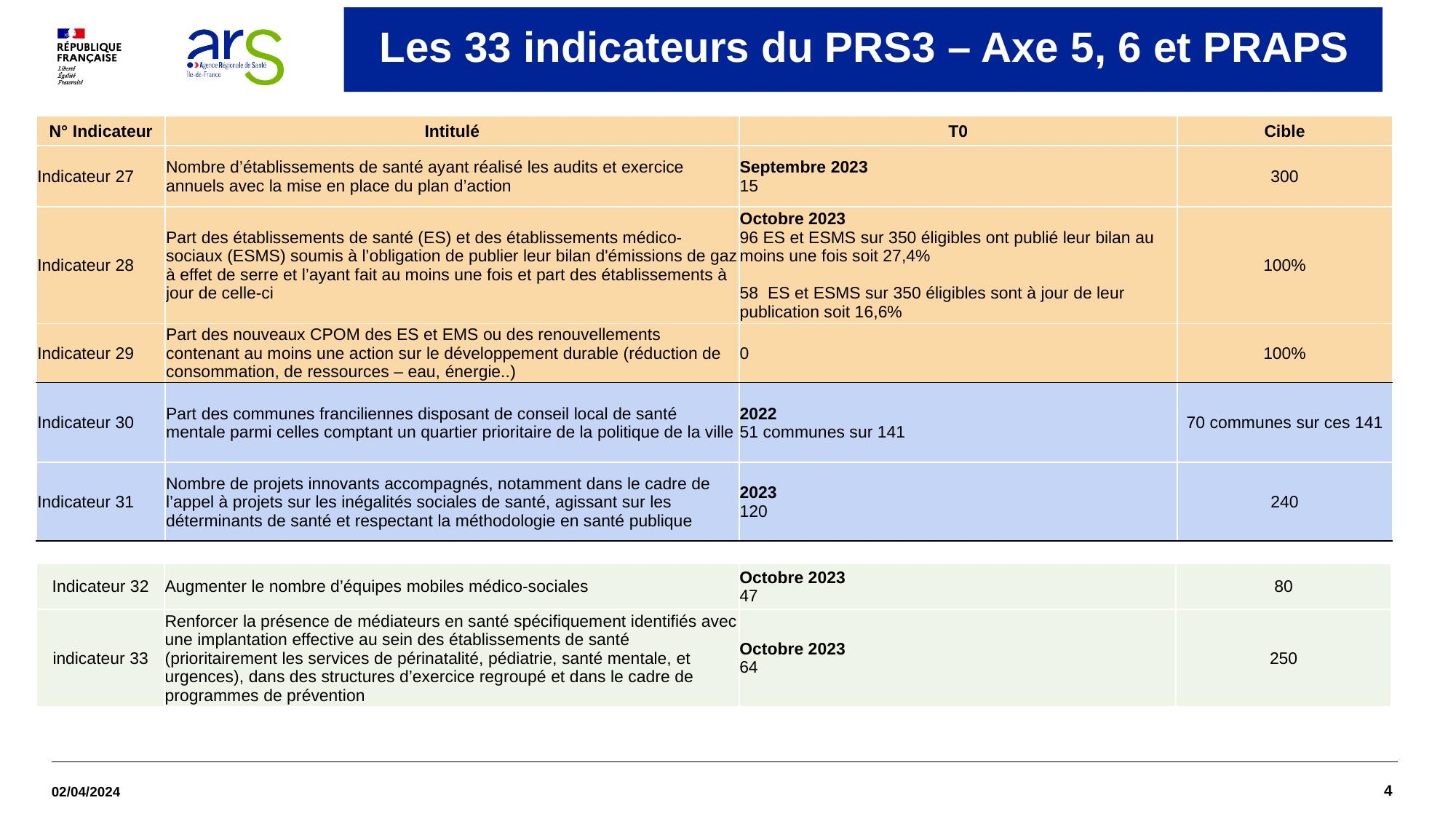

Les 33 indicateurs du PRS3 – Axe 5, 6 et PRAPS
| N° Indicateur | Intitulé | T0 | Cible |
| --- | --- | --- | --- |
| Indicateur 27 | Nombre d’établissements de santé ayant réalisé les audits et exercice annuels avec la mise en place du plan d’action | Septembre 2023 15 | 300 |
| Indicateur 28 | Part des établissements de santé (ES) et des établissements médico-sociaux (ESMS) soumis à l’obligation de publier leur bilan d'émissions de gaz à effet de serre et l’ayant fait au moins une fois et part des établissements à jour de celle-ci | Octobre 2023 96 ES et ESMS sur 350 éligibles ont publié leur bilan au moins une fois soit 27,4% 58 ES et ESMS sur 350 éligibles sont à jour de leur publication soit 16,6% | 100% |
| Indicateur 29 | Part des nouveaux CPOM des ES et EMS ou des renouvellements contenant au moins une action sur le développement durable (réduction de consommation, de ressources – eau, énergie..) | 0 | 100% |
| Indicateur 30 | Part des communes franciliennes disposant de conseil local de santé mentale parmi celles comptant un quartier prioritaire de la politique de la ville | 2022 51 communes sur 141 | 70 communes sur ces 141 |
| Indicateur 31 | Nombre de projets innovants accompagnés, notamment dans le cadre de l’appel à projets sur les inégalités sociales de santé, agissant sur les déterminants de santé et respectant la méthodologie en santé publique | 2023 120 | 240 |
| Indicateur 32 | Augmenter le nombre d’équipes mobiles médico-sociales | Octobre 2023 47 | 80 |
| --- | --- | --- | --- |
| indicateur 33 | Renforcer la présence de médiateurs en santé spécifiquement identifiés avec une implantation effective au sein des établissements de santé (prioritairement les services de périnatalité, pédiatrie, santé mentale, et urgences), dans des structures d’exercice regroupé et dans le cadre de programmes de prévention | Octobre 2023 64 | 250 |
4
02/04/2024